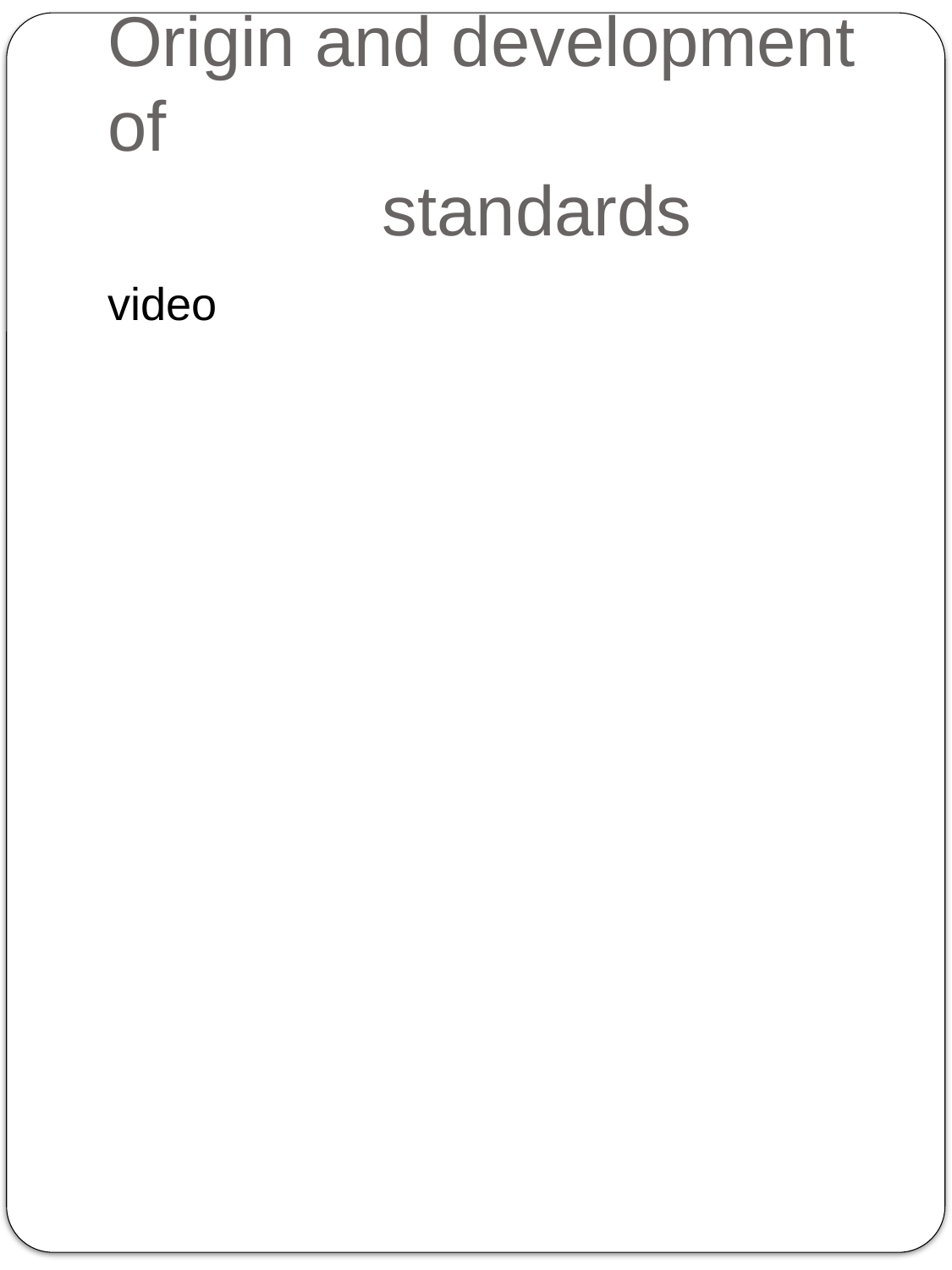

# Origin and development of standards
video